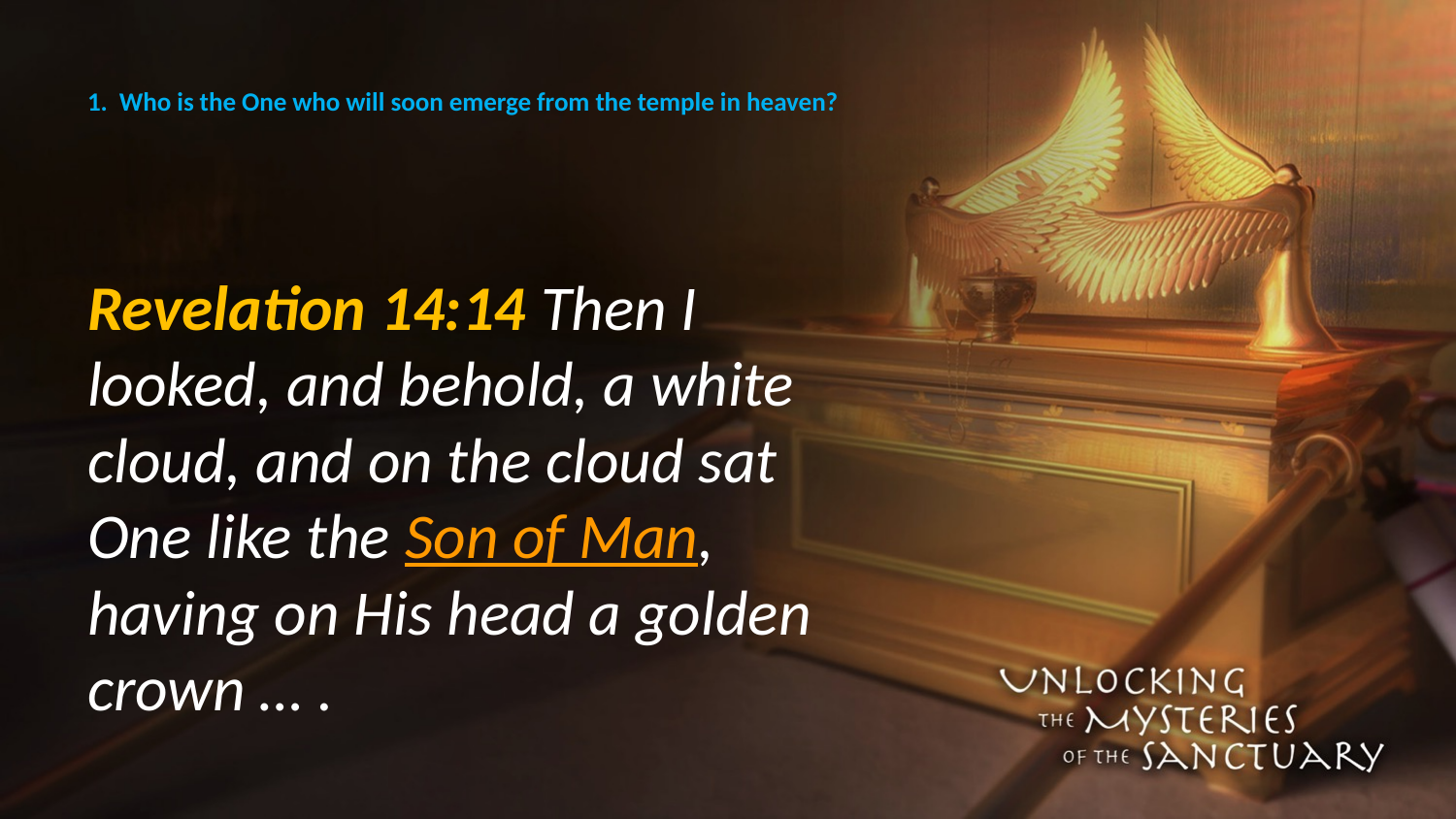

# 1.  Who is the One who will soon emerge from the temple in heaven?

Revelation 14:14 Then I looked, and behold, a white cloud, and on the cloud sat One like the Son of Man, having on His head a golden crown … .